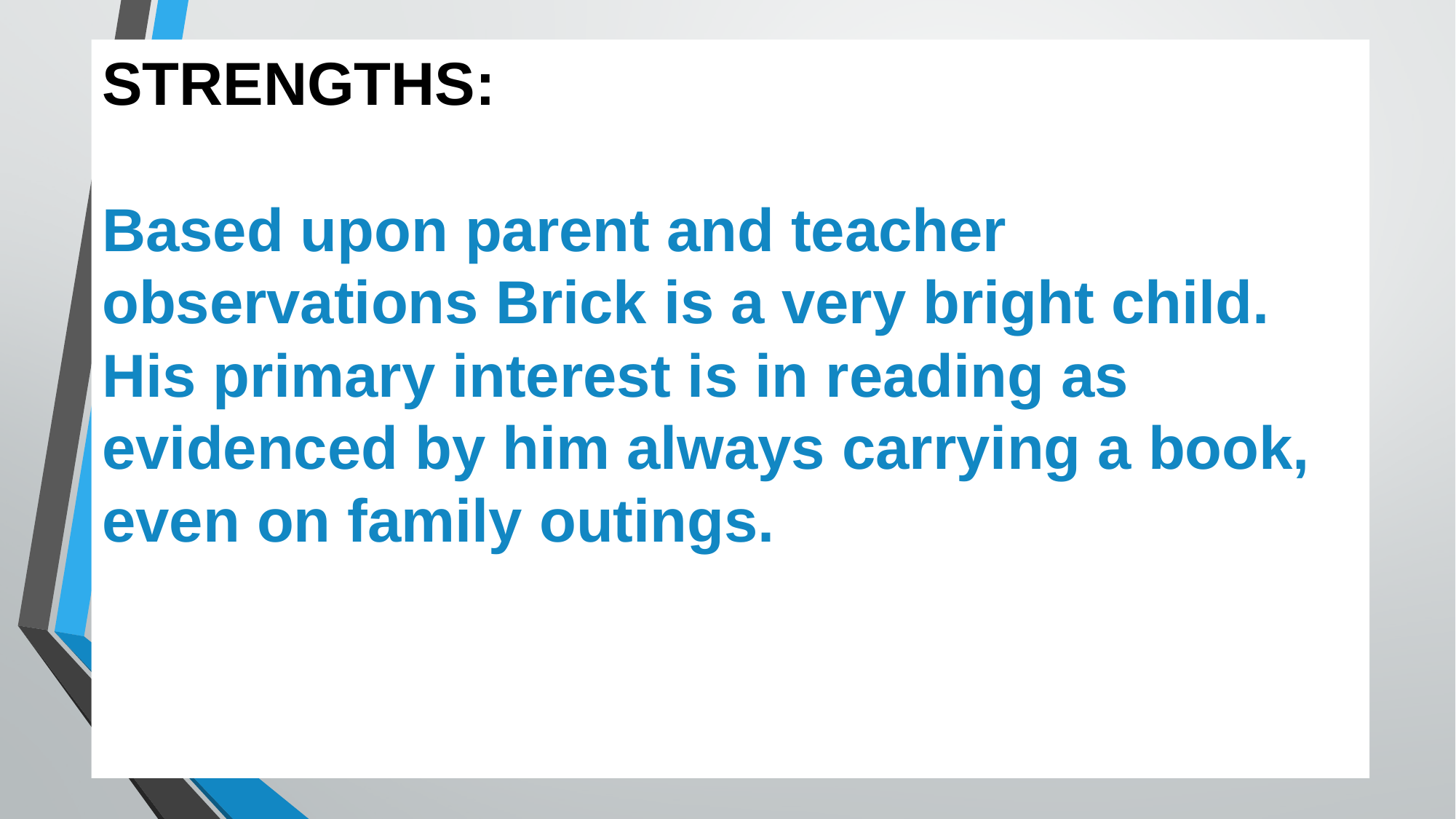

STRENGTHS:

Based upon parent and teacher observations Brick is a very bright child.  His primary interest is in reading as evidenced by him always carrying a book, even on family outings.